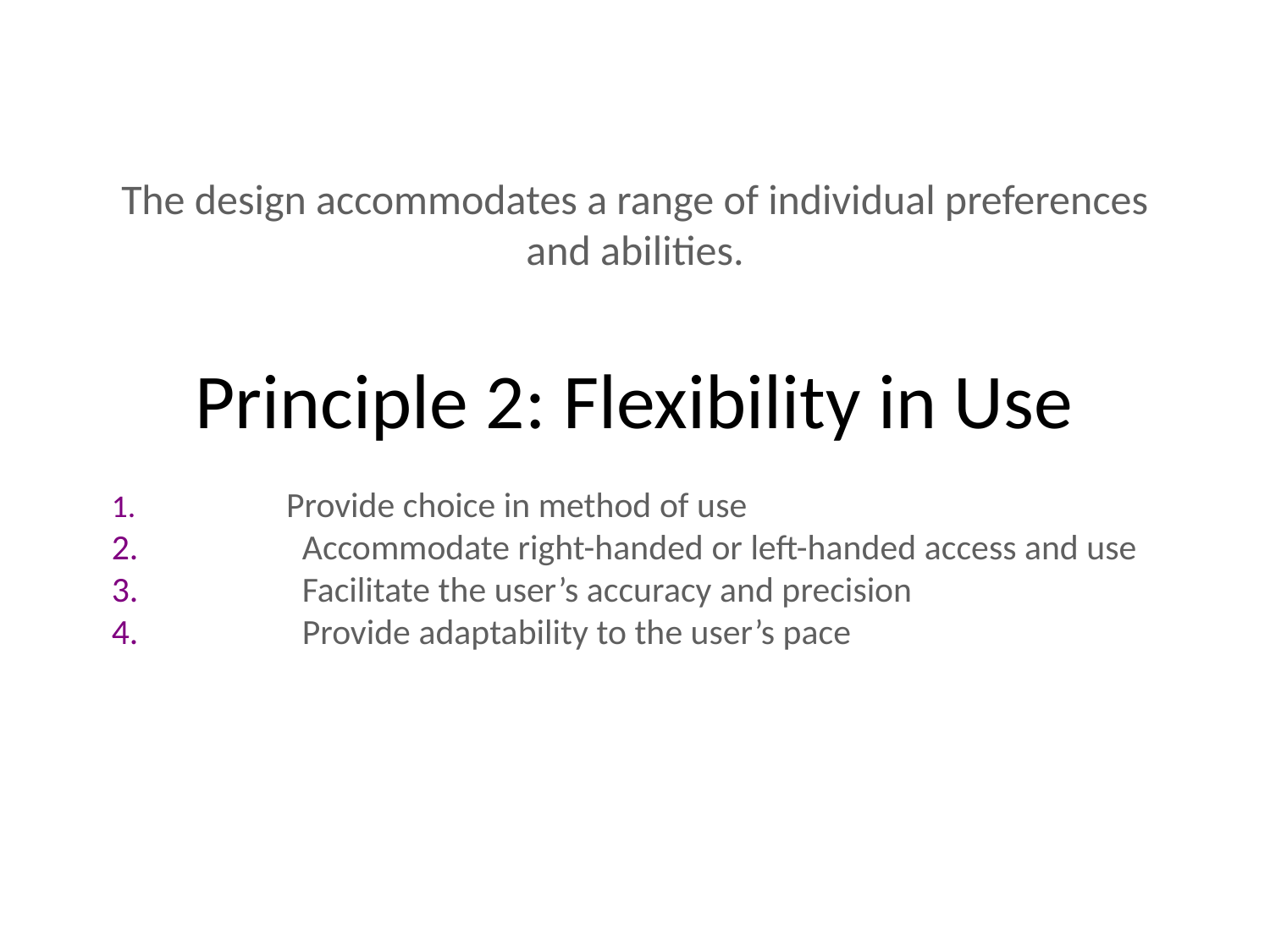

The design accommodates a range of individual preferences and abilities.
# Principle 2: Flexibility in Use
	Provide choice in method of use
	Accommodate right-handed or left-handed access and use
	Facilitate the user’s accuracy and precision
	Provide adaptability to the user’s pace